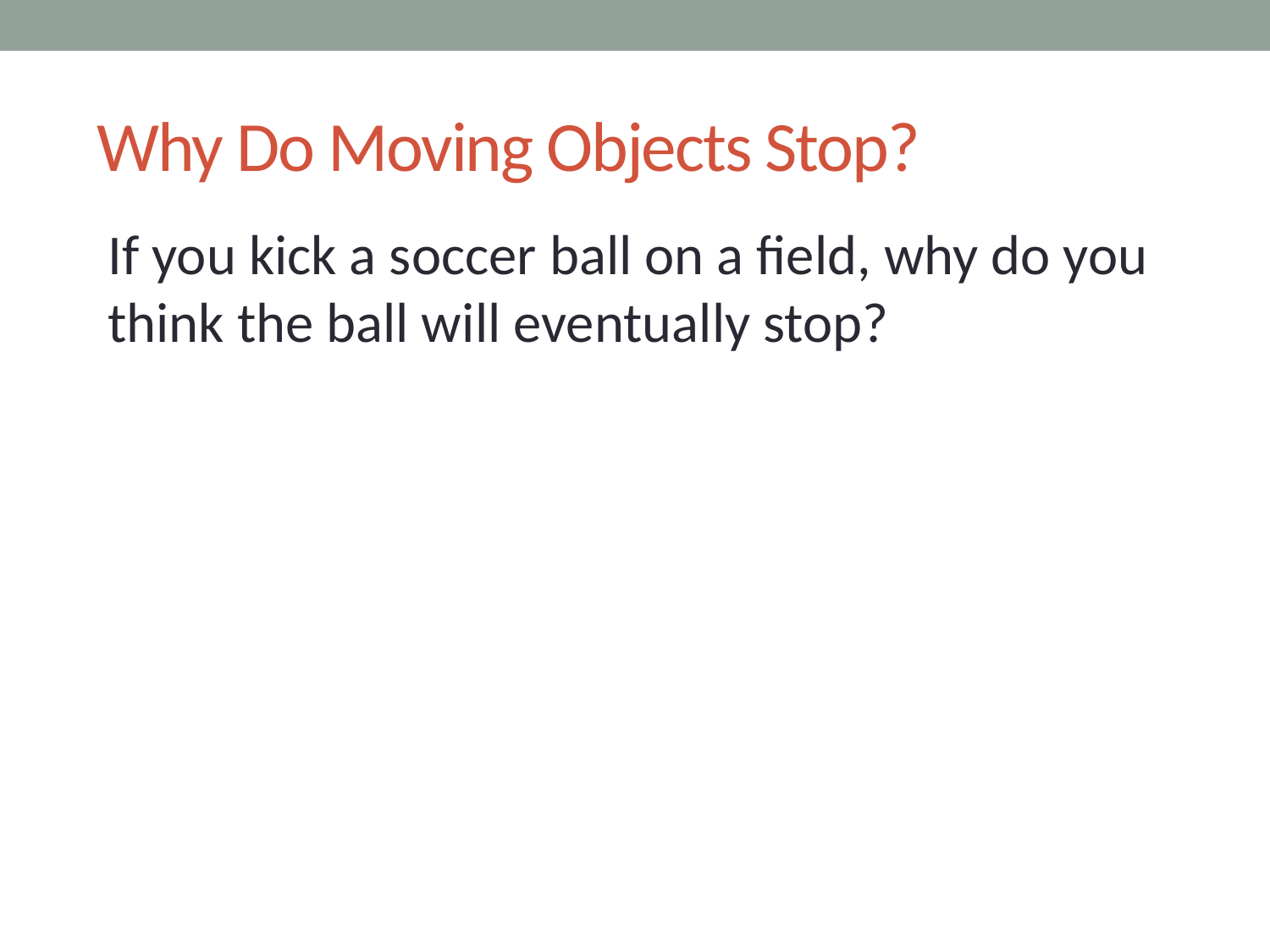

# Why Do Moving Objects Stop?
If you kick a soccer ball on a field, why do you think the ball will eventually stop?